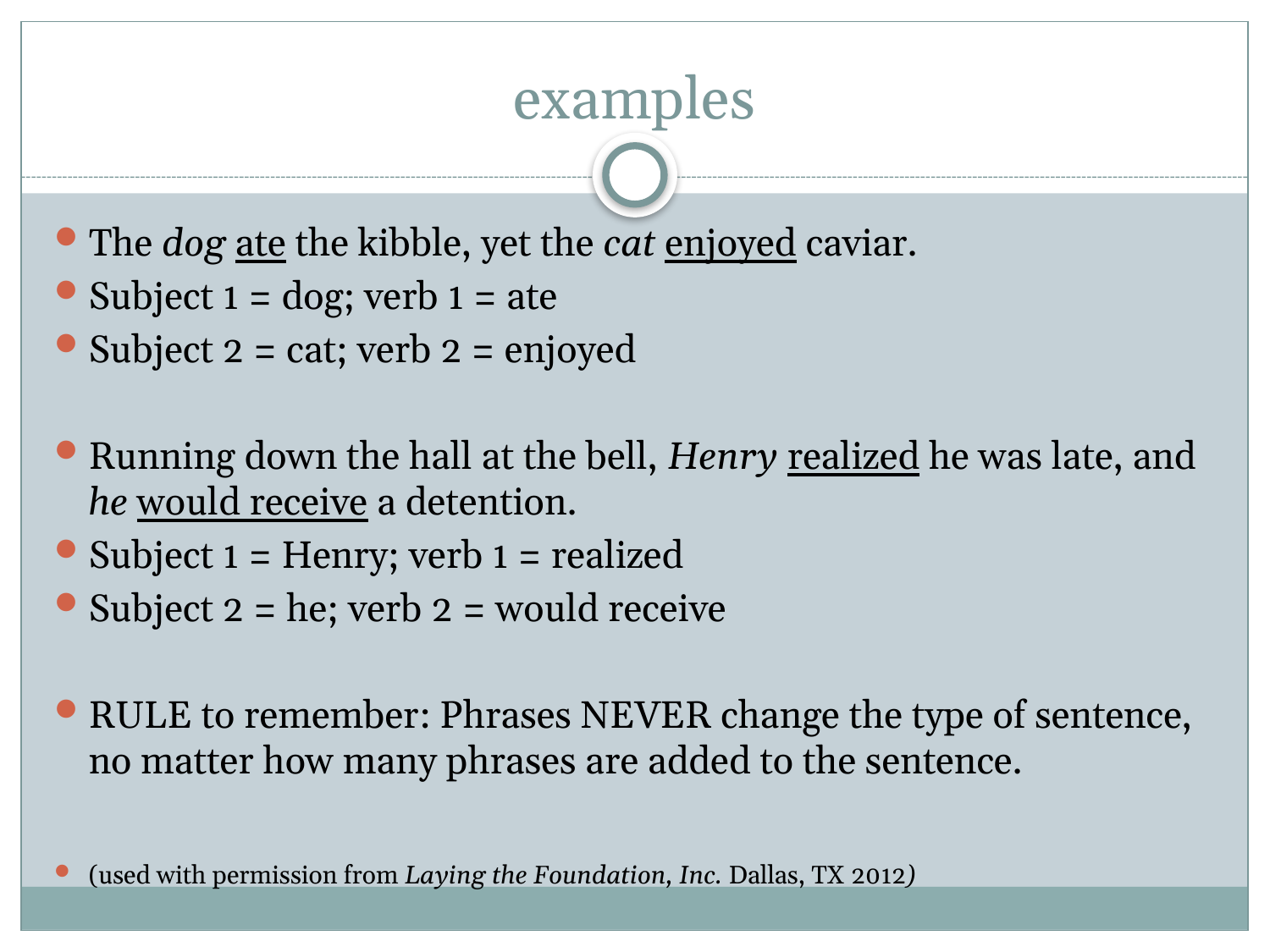

# examples
The dog ate the kibble, yet the cat enjoyed caviar.
Subject 1 = dog; verb 1 = ate
Subject 2 = cat; verb 2 = enjoyed

Running down the hall at the bell, Henry realized he was late, and he would receive a detention.
Subject 1 = Henry; verb 1 = realized
Subject 2 = he; verb 2 = would receive

RULE to remember: Phrases NEVER change the type of sentence, no matter how many phrases are added to the sentence.

(used with permission from Laying the Foundation, Inc. Dallas, TX 2012)